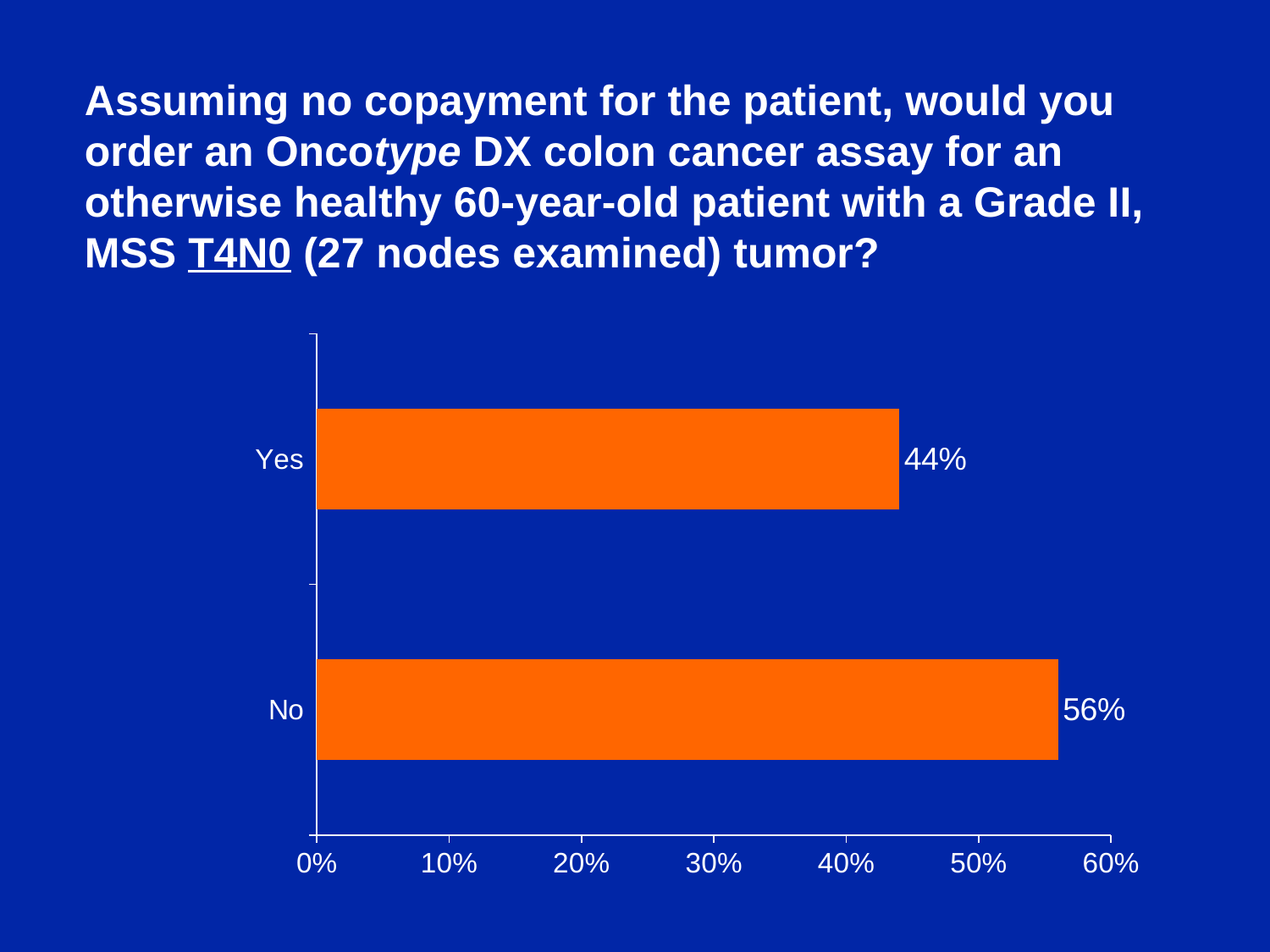

Assuming no copayment for the patient, would you order an Oncotype DX colon cancer assay for an otherwise healthy 60-year-old patient with a Grade II, MSS T4N0 (27 nodes examined) tumor?

### Chart

| Category | Series 1 |
|---|---|
| No | 0.56 |
| Yes | 0.44 |